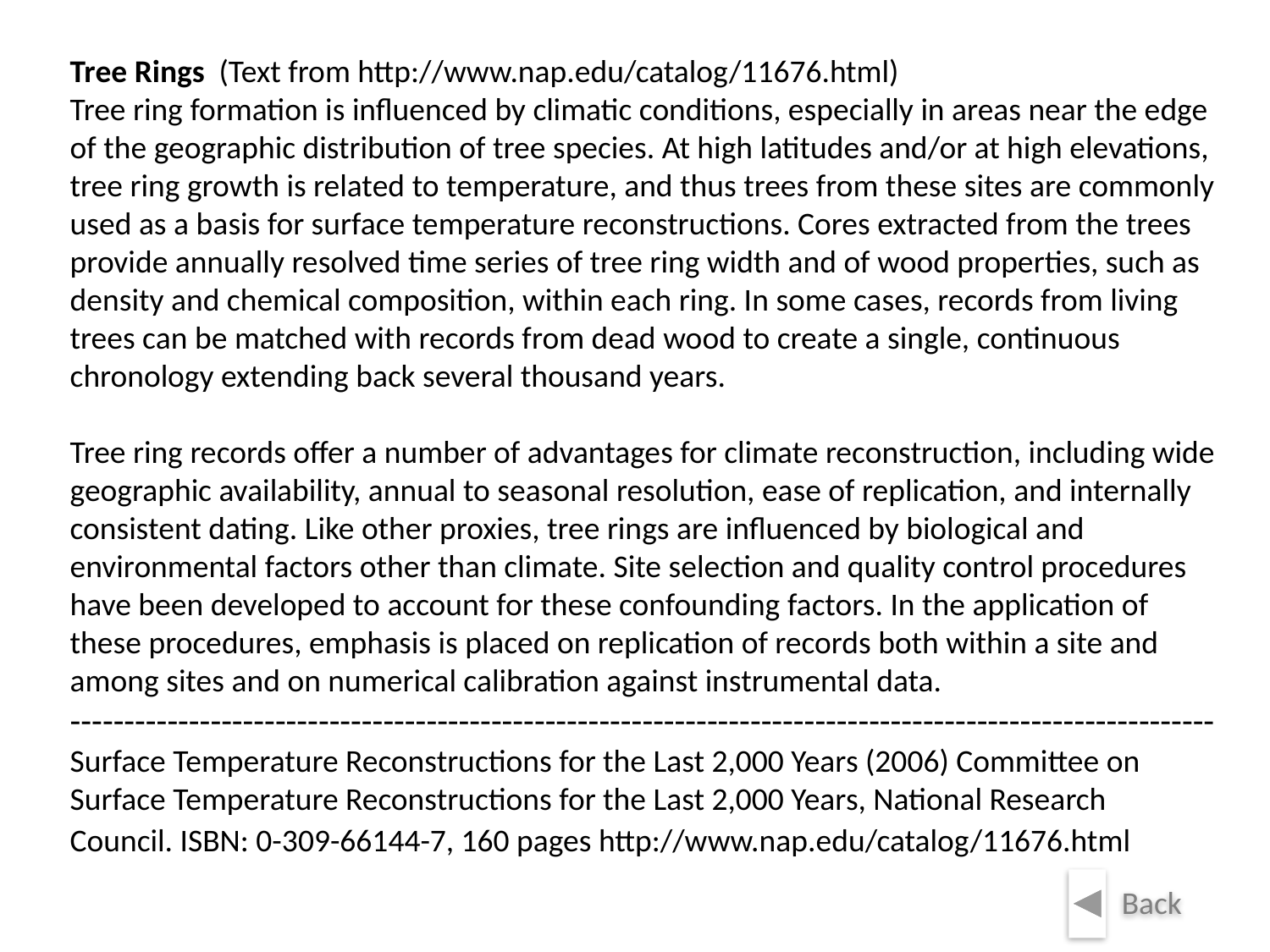

Tree Rings  (Text from http://www.nap.edu/catalog/11676.html)
Tree ring formation is influenced by climatic conditions, especially in areas near the edge of the geographic distribution of tree species. At high latitudes and/or at high elevations, tree ring growth is related to temperature, and thus trees from these sites are commonly used as a basis for surface temperature reconstructions. Cores extracted from the trees provide annually resolved time series of tree ring width and of wood properties, such as density and chemical composition, within each ring. In some cases, records from living trees can be matched with records from dead wood to create a single, continuous chronology extending back several thousand years.

Tree ring records offer a number of advantages for climate reconstruction, including wide geographic availability, annual to seasonal resolution, ease of replication, and internally consistent dating. Like other proxies, tree rings are influenced by biological and environmental factors other than climate. Site selection and quality control procedures have been developed to account for these confounding factors. In the application of these procedures, emphasis is placed on replication of records both within a site and among sites and on numerical calibration against instrumental data.
----------------------------------------------------------------------------------------------------------
Surface Temperature Reconstructions for the Last 2,000 Years (2006) Committee on Surface Temperature Reconstructions for the Last 2,000 Years, National Research Council. ISBN: 0-309-66144-7, 160 pages http://www.nap.edu/catalog/11676.html
Back